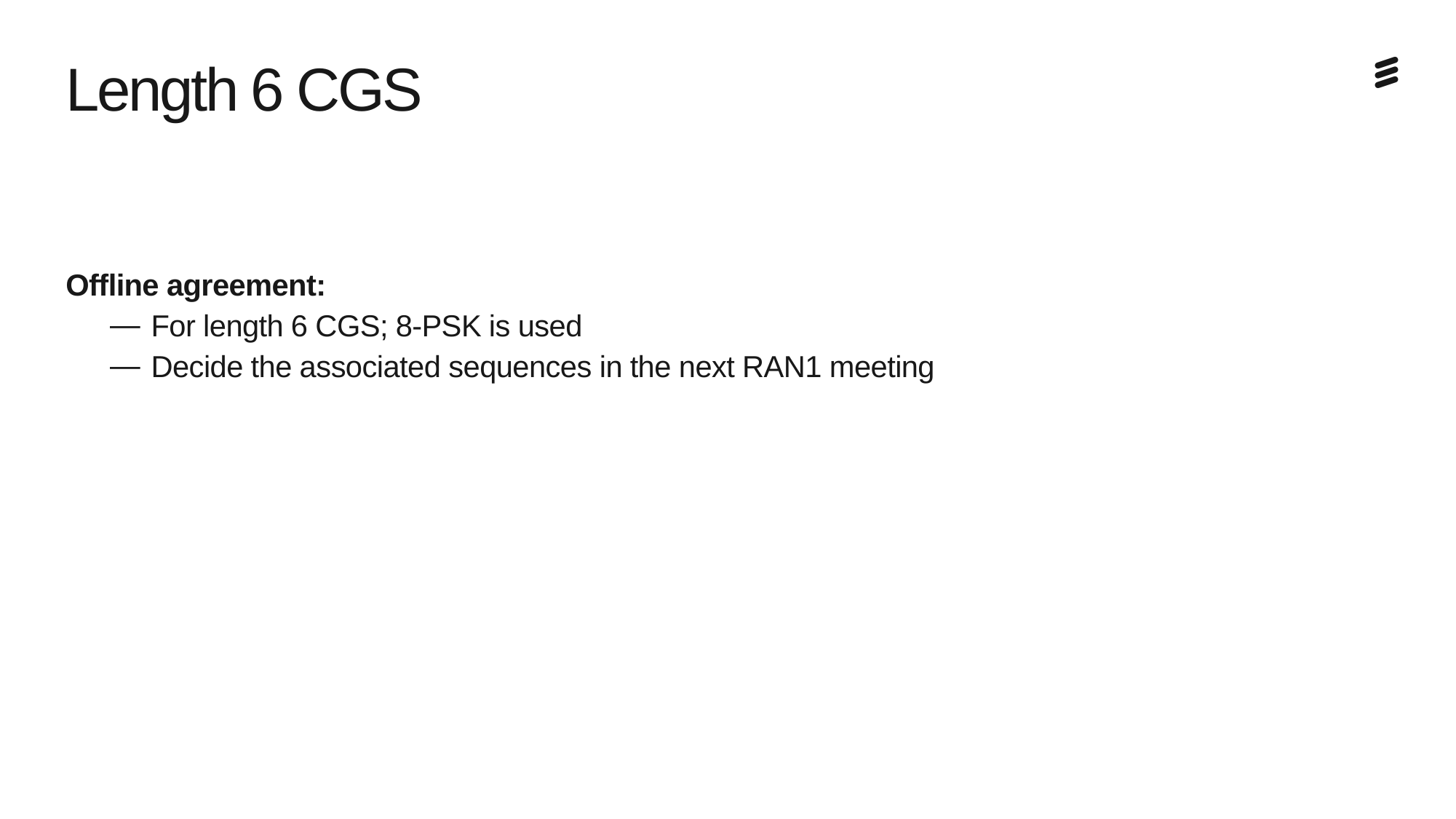

# Length 6 CGS

Offline agreement:
For length 6 CGS; 8-PSK is used
Decide the associated sequences in the next RAN1 meeting